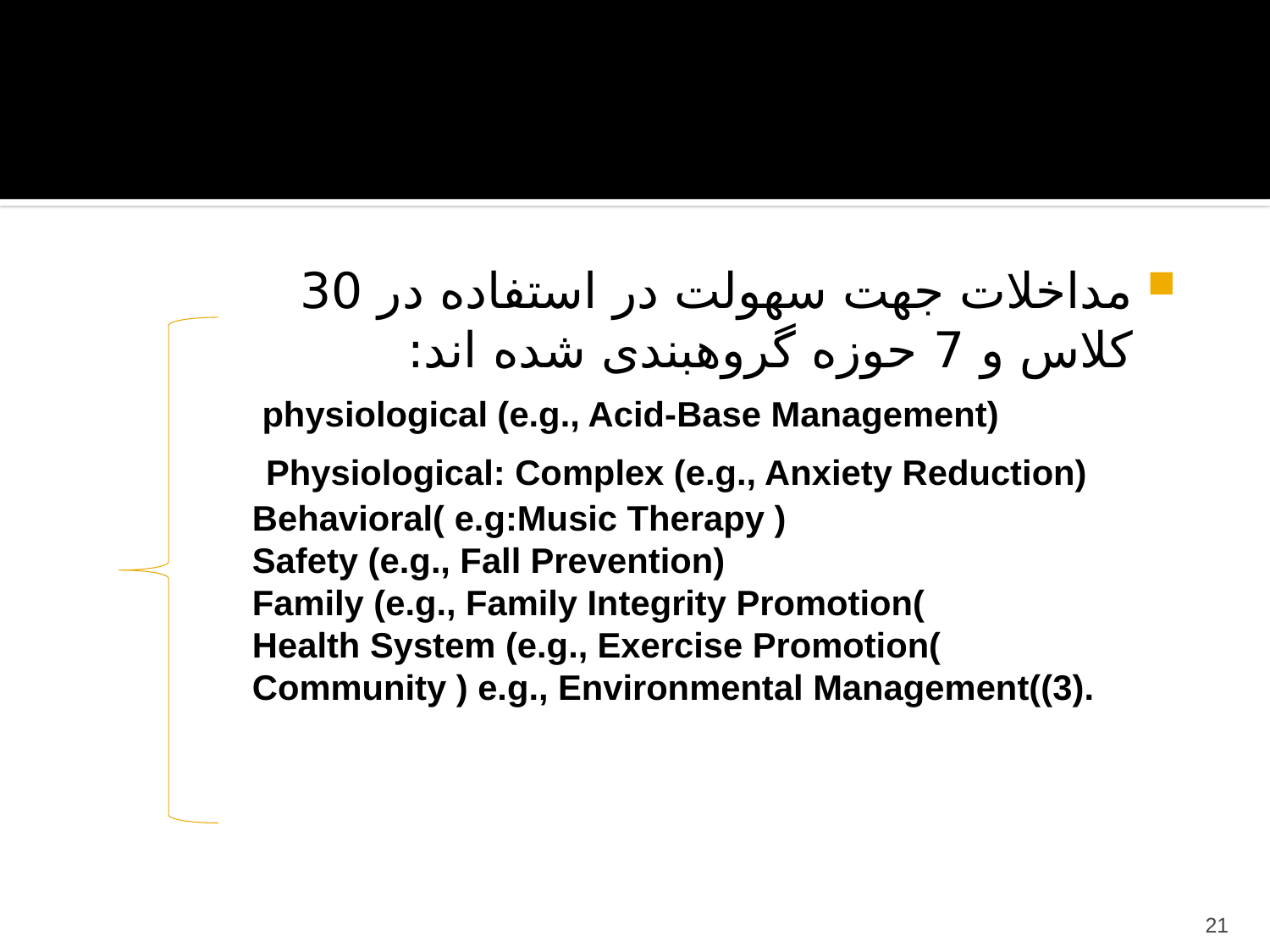

#
مداخلات جهت سهولت در استفاده در 30 کلاس و 7 حوزه گروهبندی شده اند:
 physiological (e.g., Acid-Base Management)
 Physiological: Complex (e.g., Anxiety Reduction)
Behavioral( e.g:Music Therapy )
Safety (e.g., Fall Prevention)
Family (e.g., Family Integrity Promotion(
Health System (e.g., Exercise Promotion(
Community ) e.g., Environmental Management((3).

21